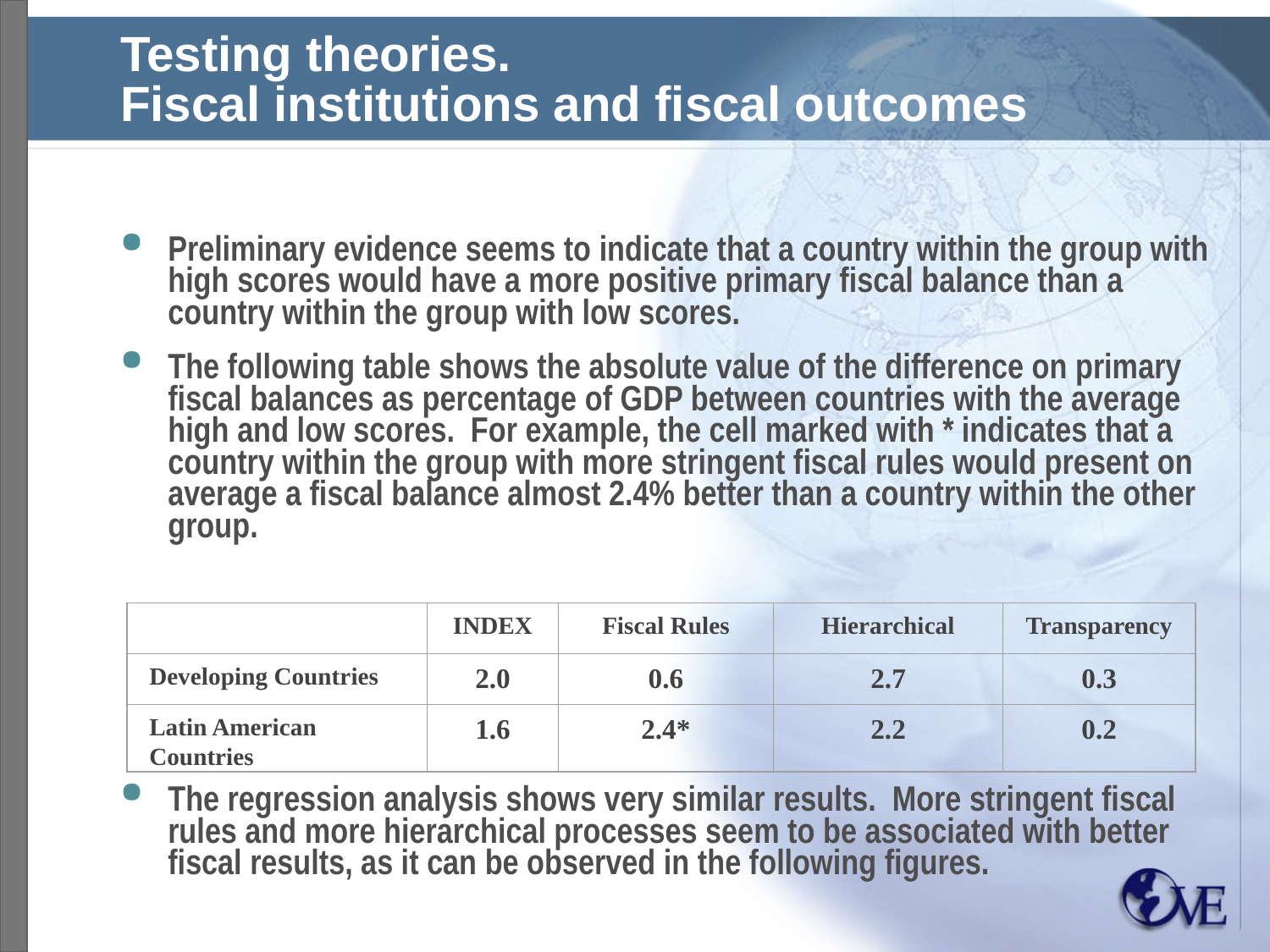

# Testing theories. Fiscal institutions and fiscal outcomes
Preliminary evidence seems to indicate that a country within the group with high scores would have a more positive primary fiscal balance than a country within the group with low scores.
The following table shows the absolute value of the difference on primary fiscal balances as percentage of GDP between countries with the average high and low scores.  For example, the cell marked with * indicates that a country within the group with more stringent fiscal rules would present on average a fiscal balance almost 2.4% better than a country within the other group.

The regression analysis shows very similar results.  More stringent fiscal rules and more hierarchical processes seem to be associated with better fiscal results, as it can be observed in the following figures.

INDEX

Fiscal Rules

Hierarchical

Transparency

Developing Countries

2.0

0.6

2.7

0.3

Latin American Countries

1.6

2.4*

2.2

0.2